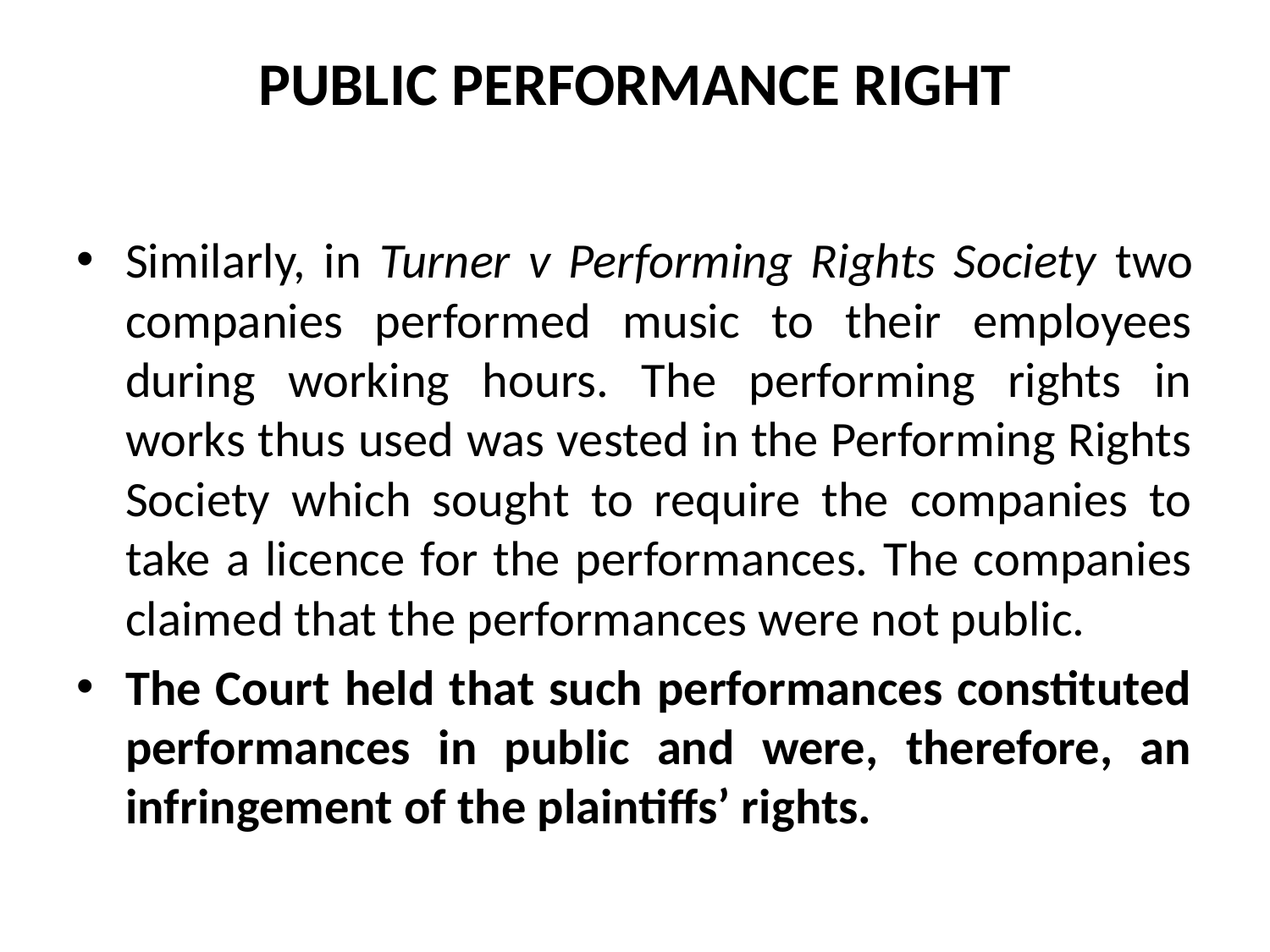

# PUBLIC PERFORMANCE RIGHT
Similarly, in Turner v Performing Rights Society two companies performed music to their employees during working hours. The performing rights in works thus used was vested in the Performing Rights Society which sought to require the companies to take a licence for the performances. The companies claimed that the performances were not public.
The Court held that such performances constituted performances in public and were, therefore, an infringement of the plaintiffs’ rights.